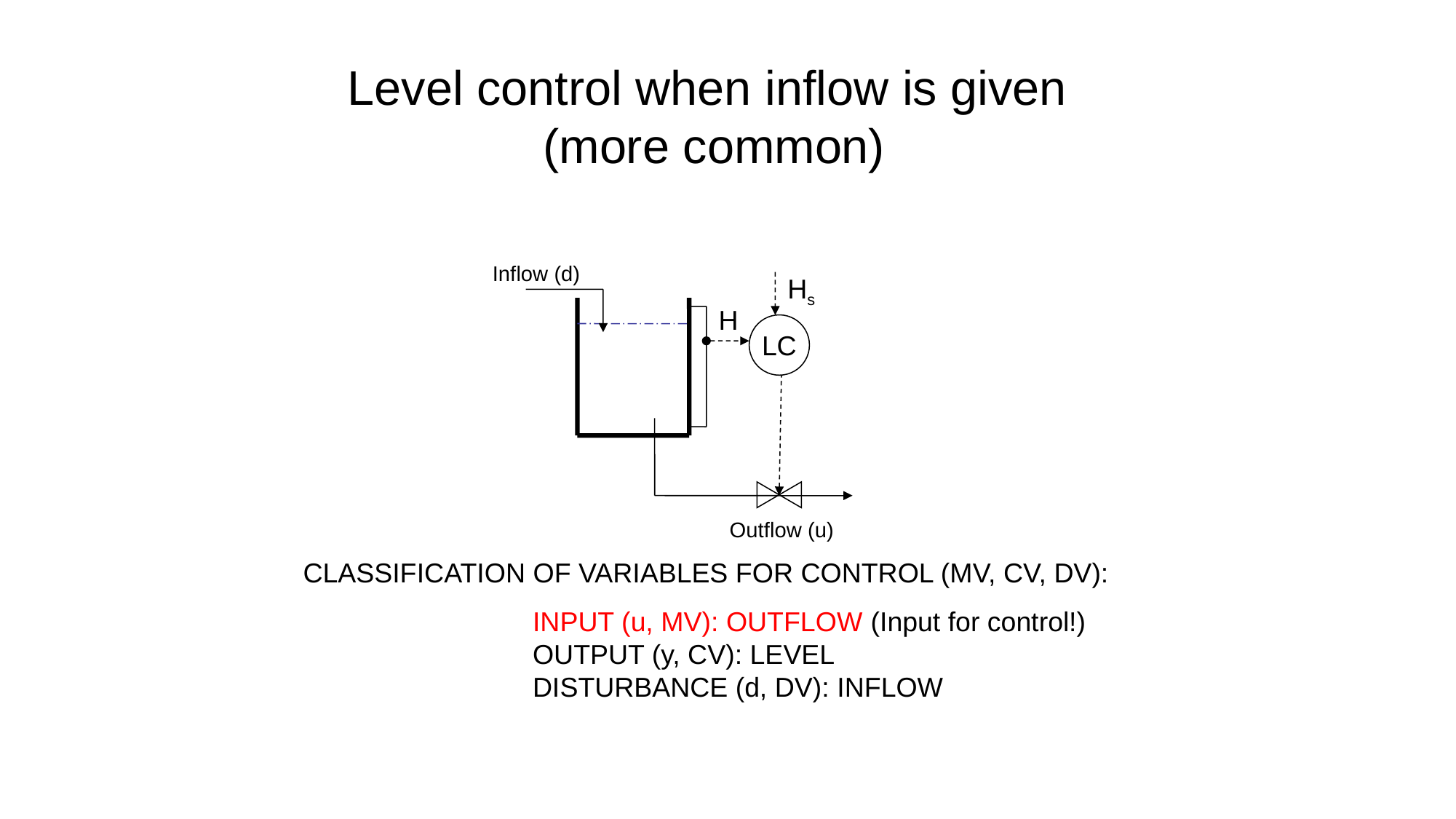

Level control when inflow is given
 (more common)
Inflow (d)
Hs

H

LC

Outflow (u)
CLASSIFICATION OF VARIABLES FOR CONTROL (MV, CV, DV):

INPUT (u, MV): OUTFLOW (Input for control!)
OUTPUT (y, CV): LEVEL
DISTURBANCE (d, DV): INFLOW